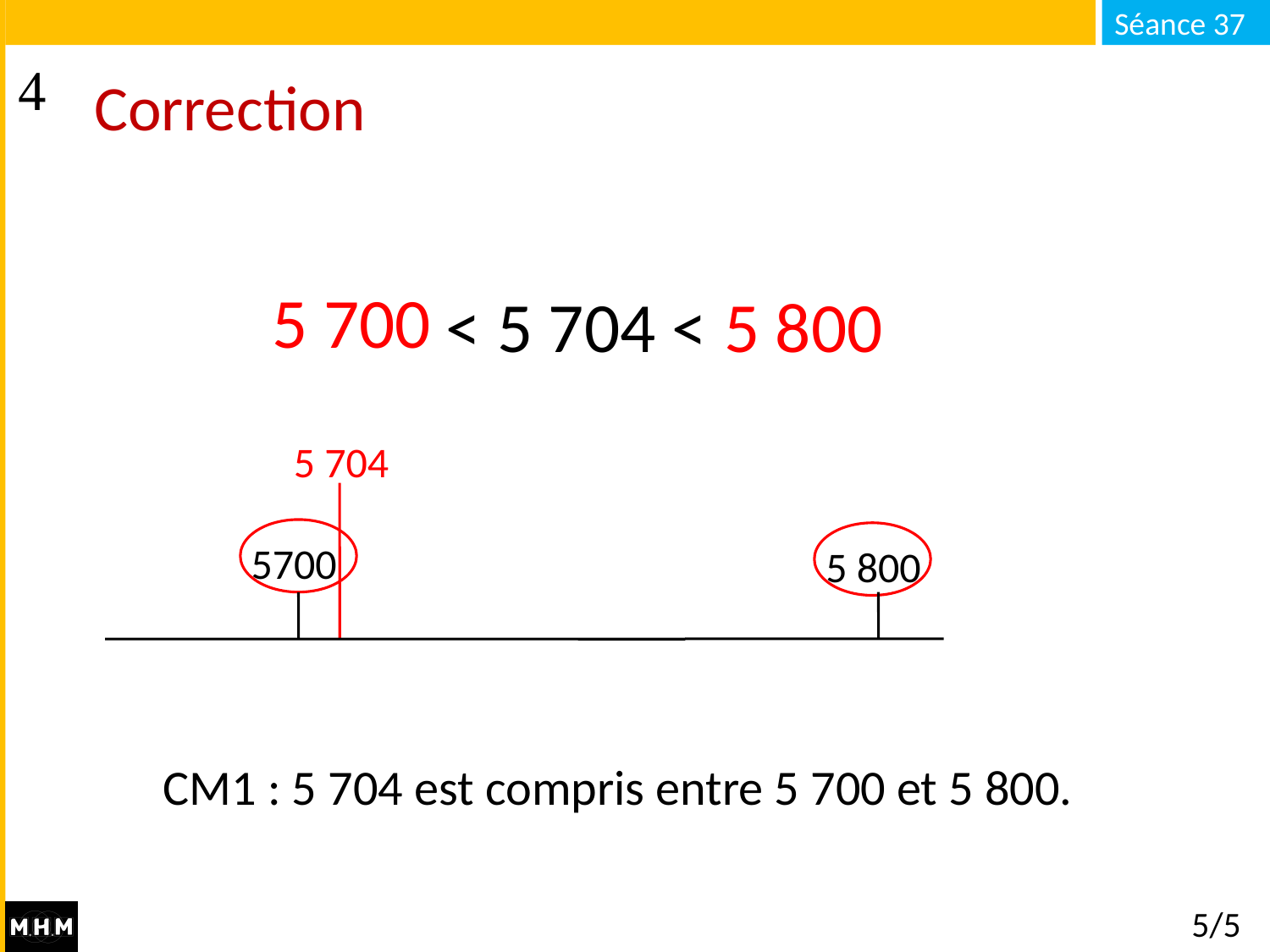

# Correction
5 700
… < 5 704 < …
5 800
5 704

5700
5 800
CM1 : 5 704 est compris entre 5 700 et 5 800.
5/5